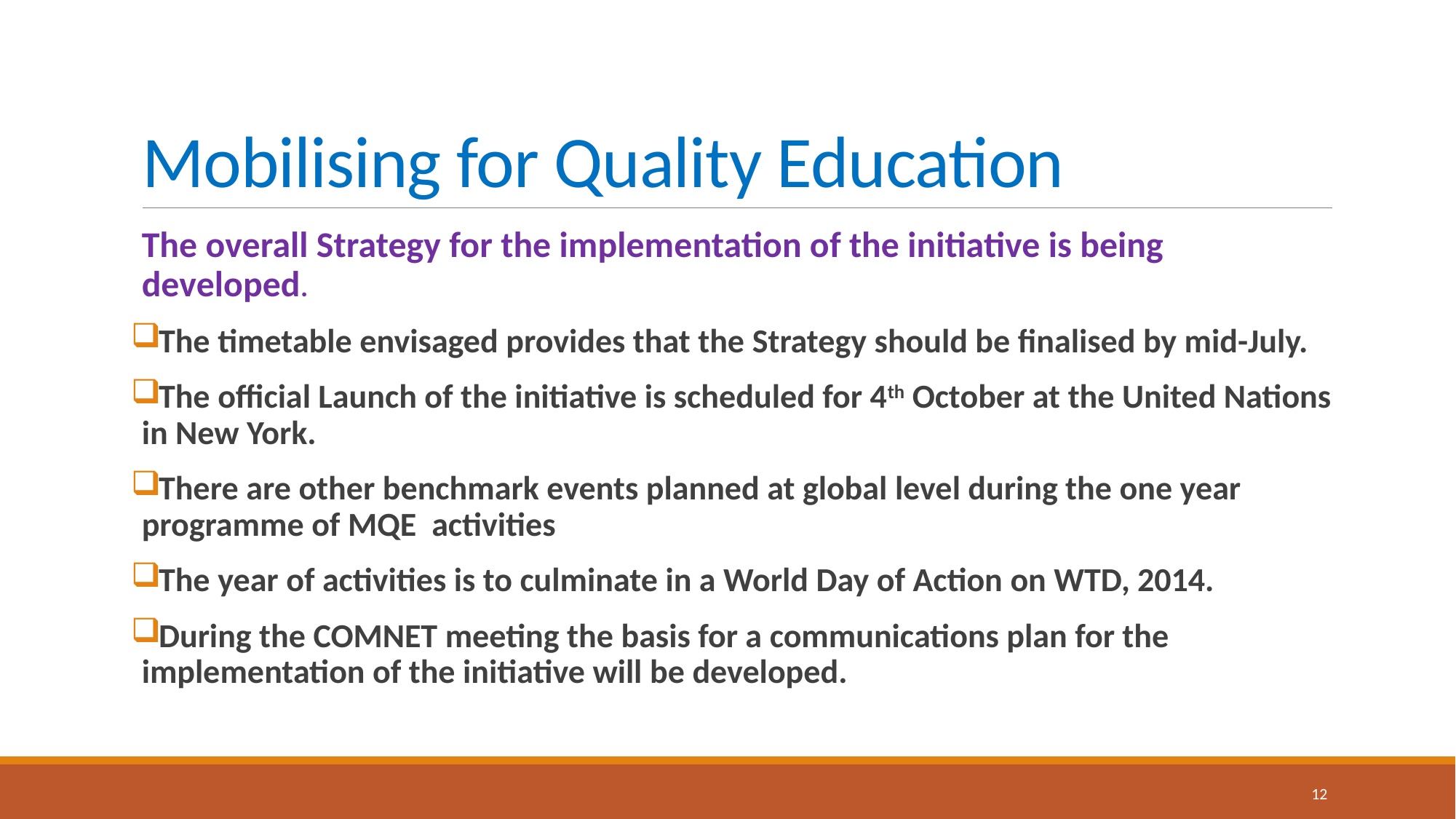

# Mobilising for Quality Education
The overall Strategy for the implementation of the initiative is being developed.
The timetable envisaged provides that the Strategy should be finalised by mid-July.
The official Launch of the initiative is scheduled for 4th October at the United Nations in New York.
There are other benchmark events planned at global level during the one year programme of MQE  activities
The year of activities is to culminate in a World Day of Action on WTD, 2014.
During the COMNET meeting the basis for a communications plan for the implementation of the initiative will be developed.
12